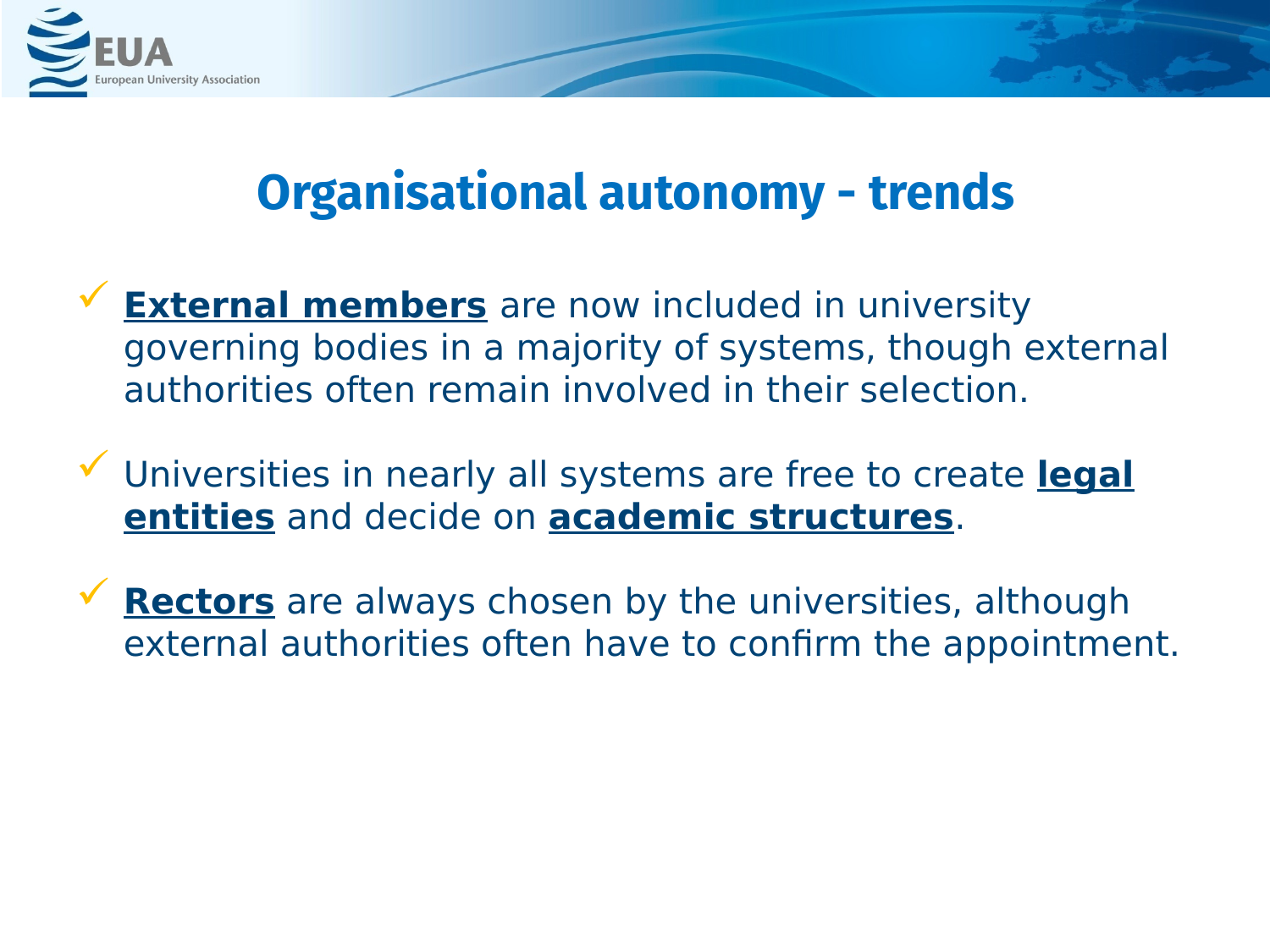

# Organisational autonomy - trends
External members are now included in university governing bodies in a majority of systems, though external authorities often remain involved in their selection.
Universities in nearly all systems are free to create legal entities and decide on academic structures.
Rectors are always chosen by the universities, although external authorities often have to confirm the appointment.